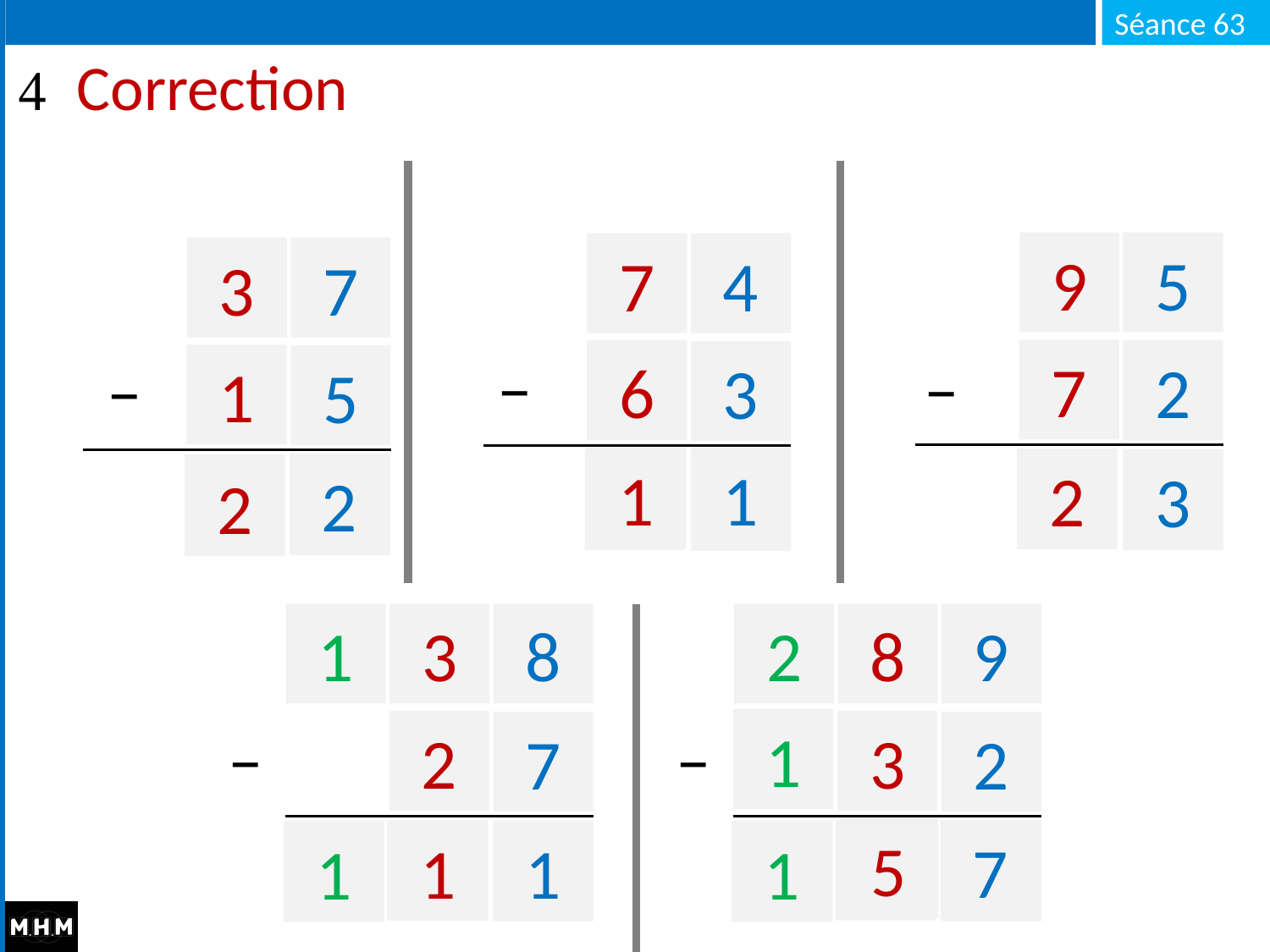

# Correction
9
5
7
4
3
7
–
–
–
7
2
6
3
1
5
1
1
2
3
...
...
...
...
2
...
...
2
1
3
8
2
8
9
–
–
1
2
3
7
2
5
7
...
...
...
...
1
1
...
...
1
1